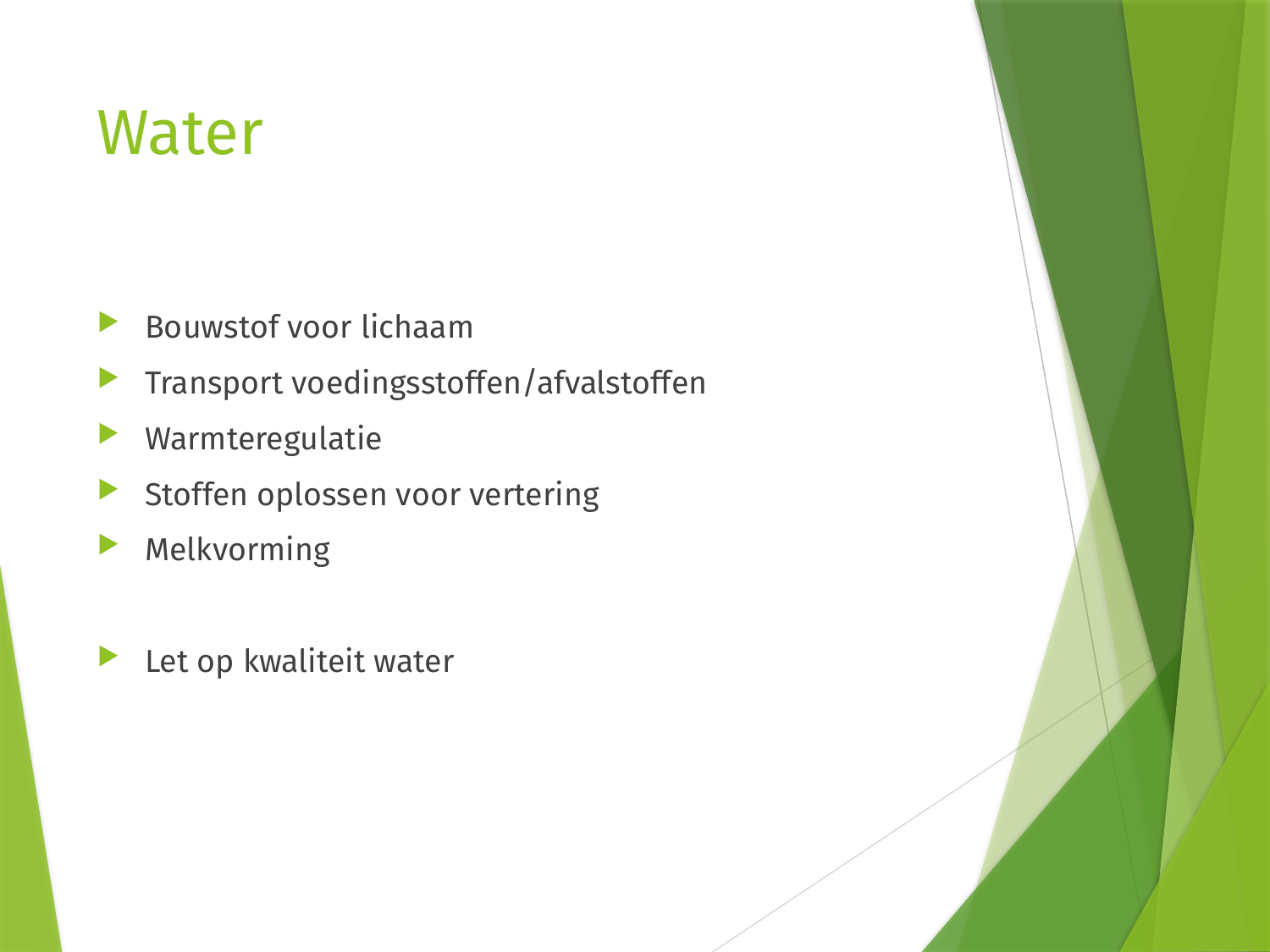

# Water
Bouwstof voor lichaam
Transport voedingsstoffen/afvalstoffen
Warmteregulatie
Stoffen oplossen voor vertering
Melkvorming

Let op kwaliteit water